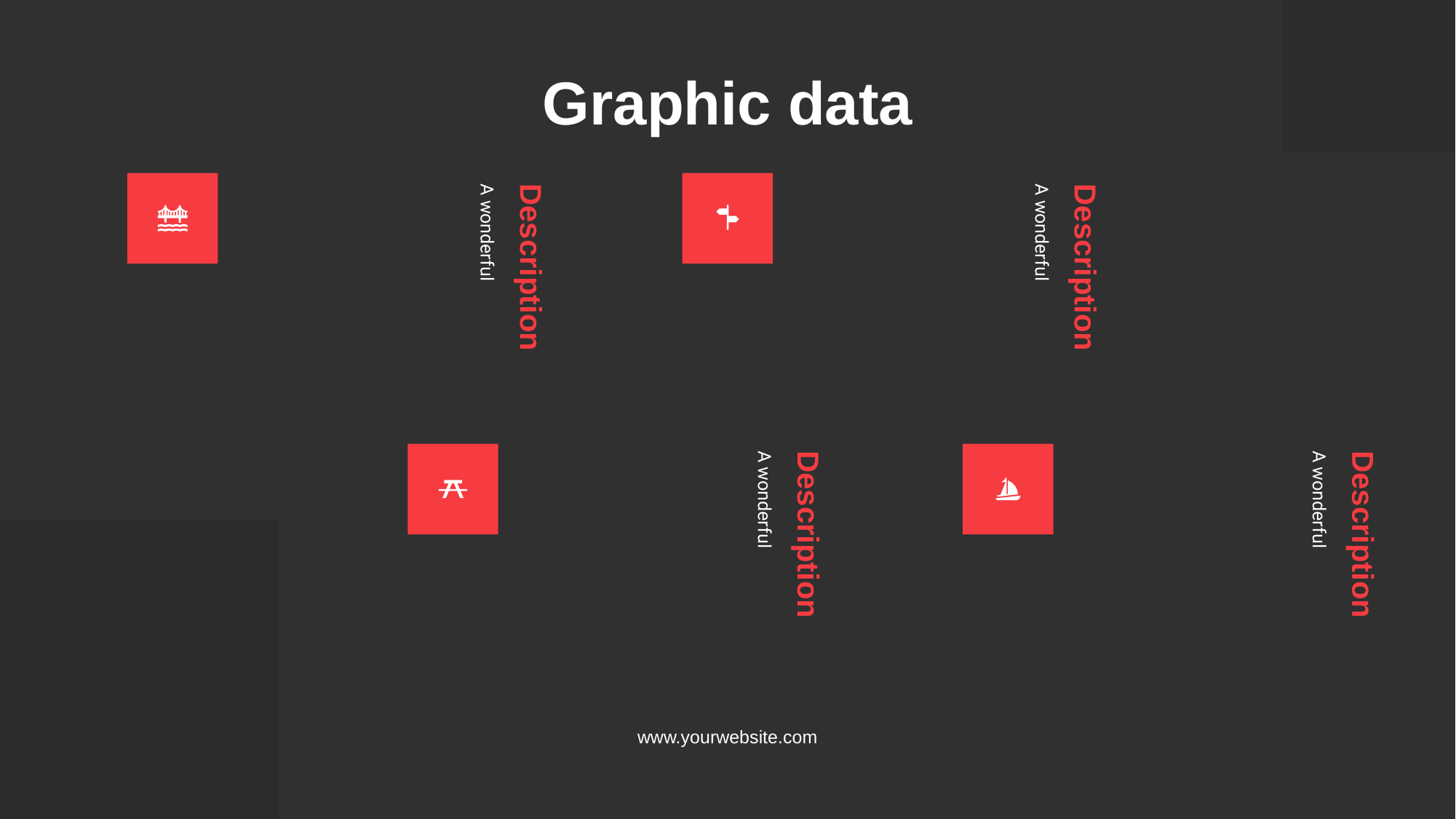

Graphic data

A wonderful
A wonderful
Description
Description

A wonderful
A wonderful

Description
Description
www.yourwebsite.com